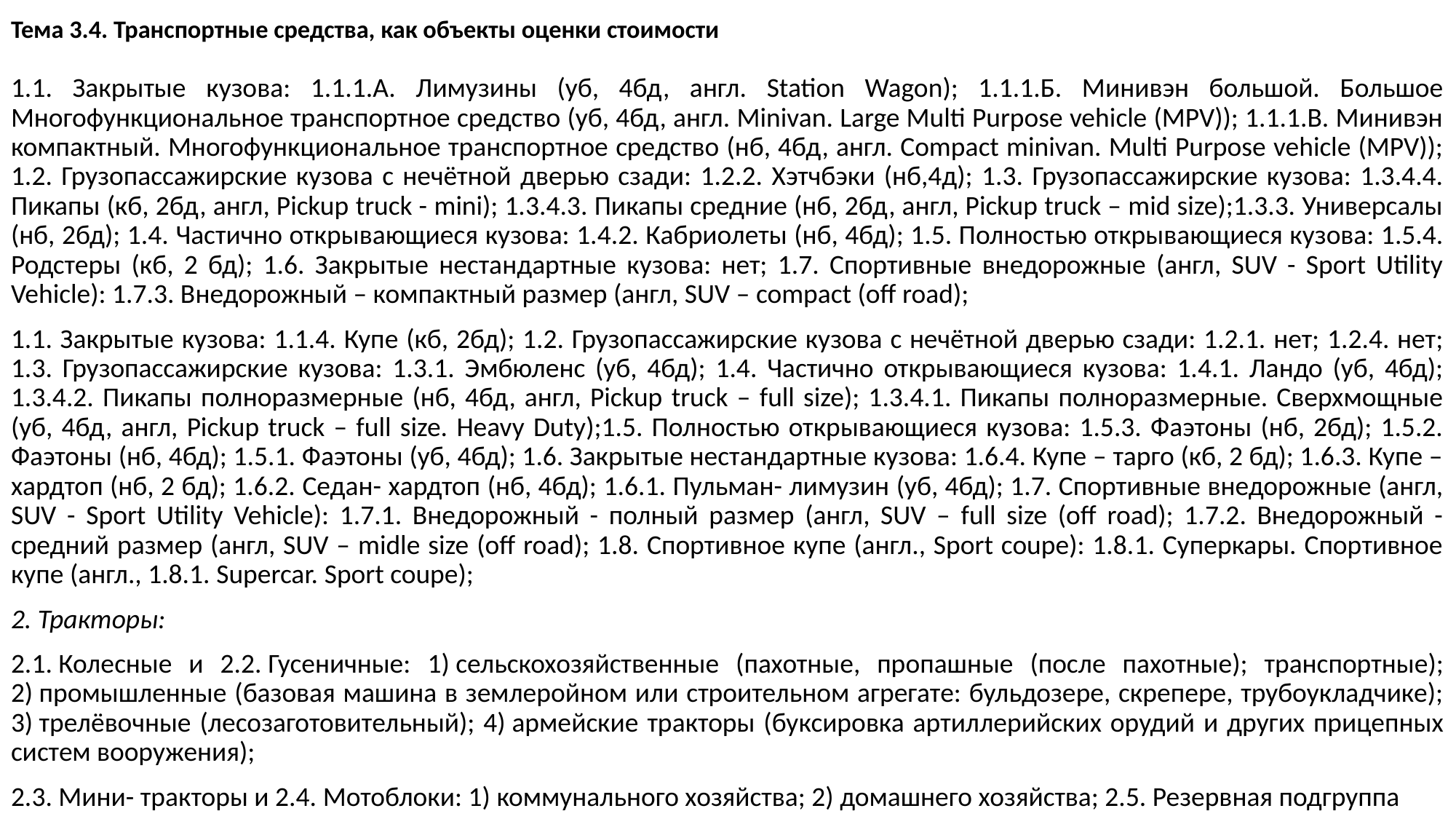

# Тема 3.4. Транспортные средства, как объекты оценки стоимости
1.1. Закрытые кузова: 1.1.1.A. Лимузины (уб, 4бд, англ. Station Wagon); 1.1.1.Б. Минивэн большой. Большое Многофункциональное транспортное средство (уб, 4бд, англ. Minivan. Large Multi Purpose vehicle (MPV)); 1.1.1.В. Минивэн компактный. Многофункциональное транспортное средство (нб, 4бд, англ. Compact minivan. Multi Purpose vehicle (MPV)); 1.2. Грузопассажирские кузова с нечётной дверью сзади: 1.2.2. Хэтчбэки (нб,4д); 1.3. Грузопассажирские кузова: 1.3.4.4. Пикапы (кб, 2бд, англ, Pickup truck - mini); 1.3.4.3. Пикапы средние (нб, 2бд, англ, Pickup truck – mid size);1.3.3. Универсалы (нб, 2бд); 1.4. Частично открывающиеся кузова: 1.4.2. Кабриолеты (нб, 4бд); 1.5. Полностью открывающиеся кузова: 1.5.4. Родстеры (кб, 2 бд); 1.6. Закрытые нестандартные кузова: нет; 1.7. Спортивные внедорожные (англ, SUV - Sport Utility Vehicle): 1.7.3. Внедорожный – компактный размер (англ, SUV – compact (off road);
1.1. Закрытые кузова: 1.1.4. Купе (кб, 2бд); 1.2. Грузопассажирские кузова с нечётной дверью сзади: 1.2.1. нет; 1.2.4. нет; 1.3. Грузопассажирские кузова: 1.3.1. Эмбюленс (уб, 4бд); 1.4. Частично открывающиеся кузова: 1.4.1. Ландо (уб, 4бд); 1.3.4.2. Пикапы полноразмерные (нб, 4бд, англ, Pickup truck – full size); 1.3.4.1. Пикапы полноразмерные. Сверхмощные (уб, 4бд, англ, Pickup truck – full size. Heavy Duty);1.5. Полностью открывающиеся кузова: 1.5.3. Фаэтоны (нб, 2бд); 1.5.2. Фаэтоны (нб, 4бд); 1.5.1. Фаэтоны (уб, 4бд); 1.6. Закрытые нестандартные кузова: 1.6.4. Купе – тарго (кб, 2 бд); 1.6.3. Купе – хардтоп (нб, 2 бд); 1.6.2. Седан- хардтоп (нб, 4бд); 1.6.1. Пульман- лимузин (уб, 4бд); 1.7. Спортивные внедорожные (англ, SUV - Sport Utility Vehicle): 1.7.1. Внедорожный - полный размер (англ, SUV – full size (off road); 1.7.2. Внедорожный - средний размер (англ, SUV – midle size (off road); 1.8. Спортивное купе (англ., Sport coupe): 1.8.1. Суперкары. Спортивное купе (англ., 1.8.1. Supercar. Sport coupe);
2. Тракторы:
2.1. Колесные и 2.2. Гусеничные: 1) сельскохозяйственные (пахотные, пропашные (после пахотные); транспортные); 2) промышленные (базовая машина в землеройном или строительном агрегате: бульдозере, скрепере, трубоукладчике); 3) трелёвочные (лесозаготовительный); 4) армейские тракторы (буксировка артиллерийских орудий и других прицепных систем вооружения);
2.3. Мини- тракторы и 2.4. Мотоблоки: 1) коммунального хозяйства; 2) домашнего хозяйства; 2.5. Резервная подгруппа